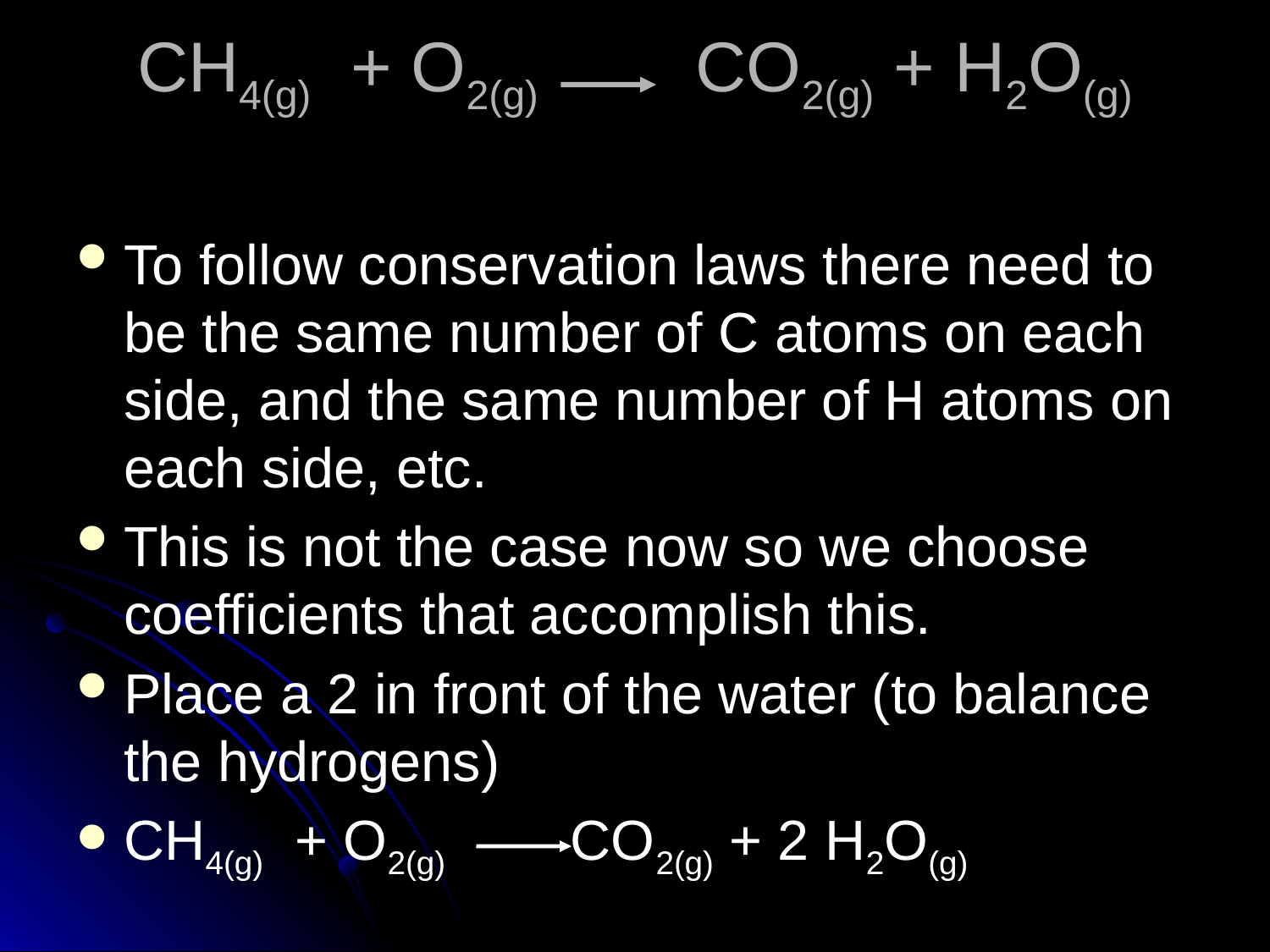

# CH4(g)  + O2(g)        CO2(g) + H2O(g)

To follow conservation laws there need to be the same number of C atoms on each side, and the same number of H atoms on each side, etc.
This is not the case now so we choose coefficients that accomplish this.
Place a 2 in front of the water (to balance the hydrogens)
CH4(g)  + O2(g)        CO2(g) + 2 H2O(g)